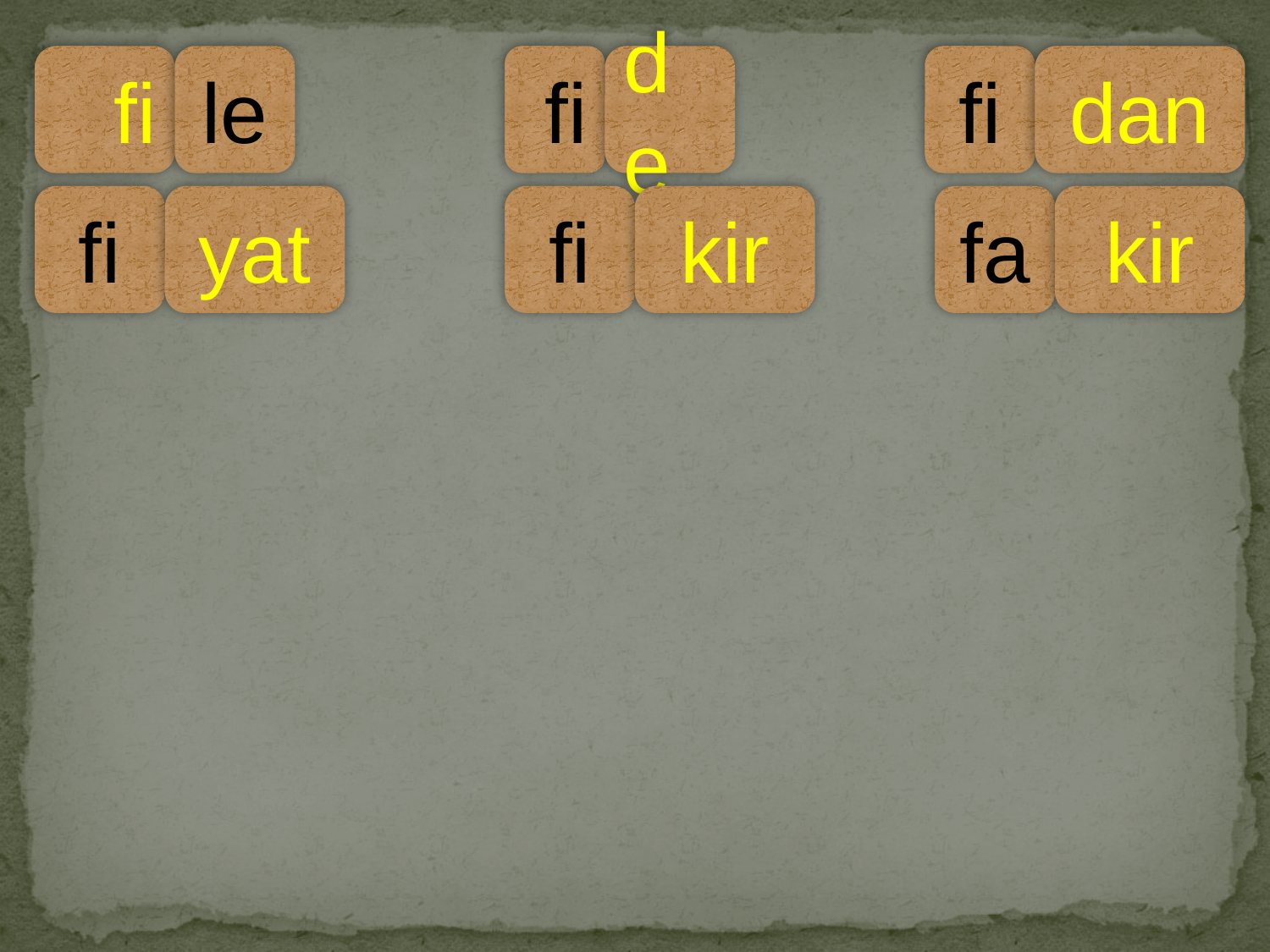

fi
le
fi
de
fi
dan
fi
yat
fi
kir
fa
kir